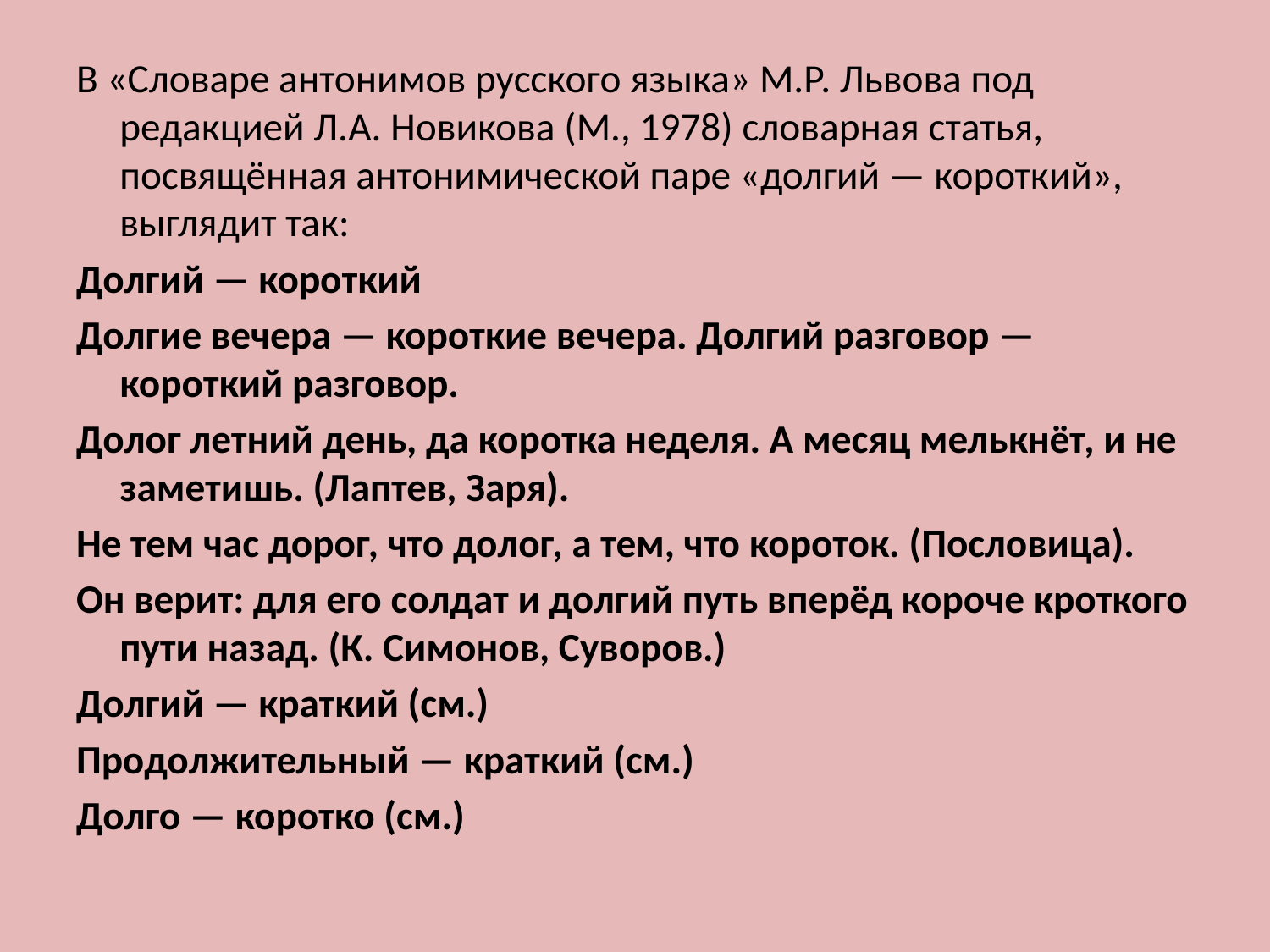

В «Словаре антонимов русского языка» М.Р. Львова под редакцией Л.А. Новикова (М., 1978) словарная статья, посвящённая антонимической паре «долгий — короткий», выглядит так:
Долгий — короткий
Долгие вечера — короткие вечера. Долгий разговор — короткий разговор.
Долог летний день, да коротка неделя. А месяц мелькнёт, и не заметишь. (Лаптев, Заря).
Не тем час дорог, что долог, а тем, что короток. (Пословица).
Он верит: для его солдат и долгий путь вперёд короче кроткого пути назад. (К. Симонов, Суворов.)
Долгий — краткий (см.)
Продолжительный — краткий (см.)
Долго — коротко (см.)